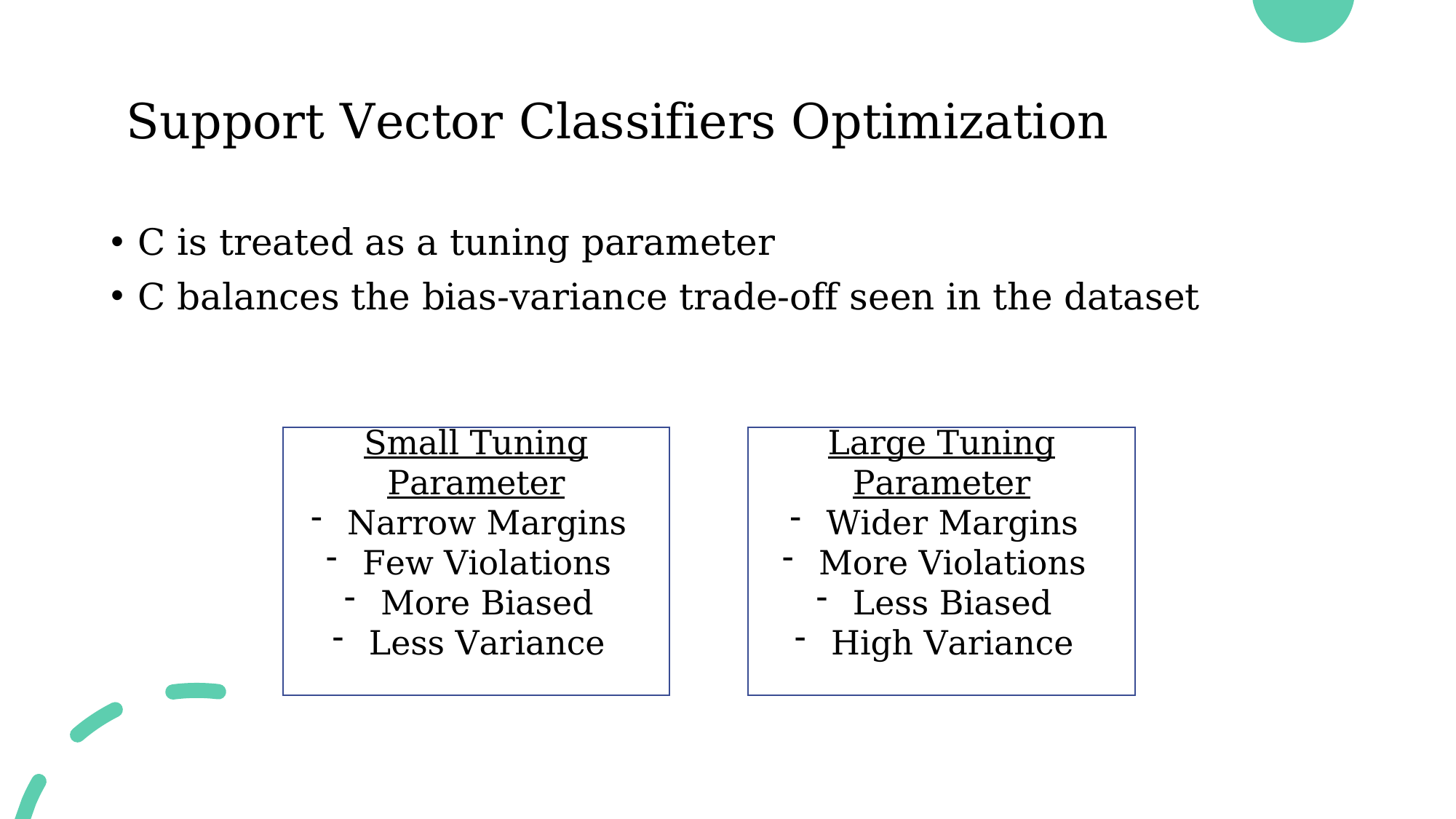

# Support Vector Classifiers Optimization
C is treated as a tuning parameter
C balances the bias-variance trade-off seen in the dataset

Small Tuning Parameter
 Narrow Margins
 Few Violations
 More Biased
 Less Variance

Large Tuning Parameter
 Wider Margins
 More Violations
 Less Biased
 High Variance